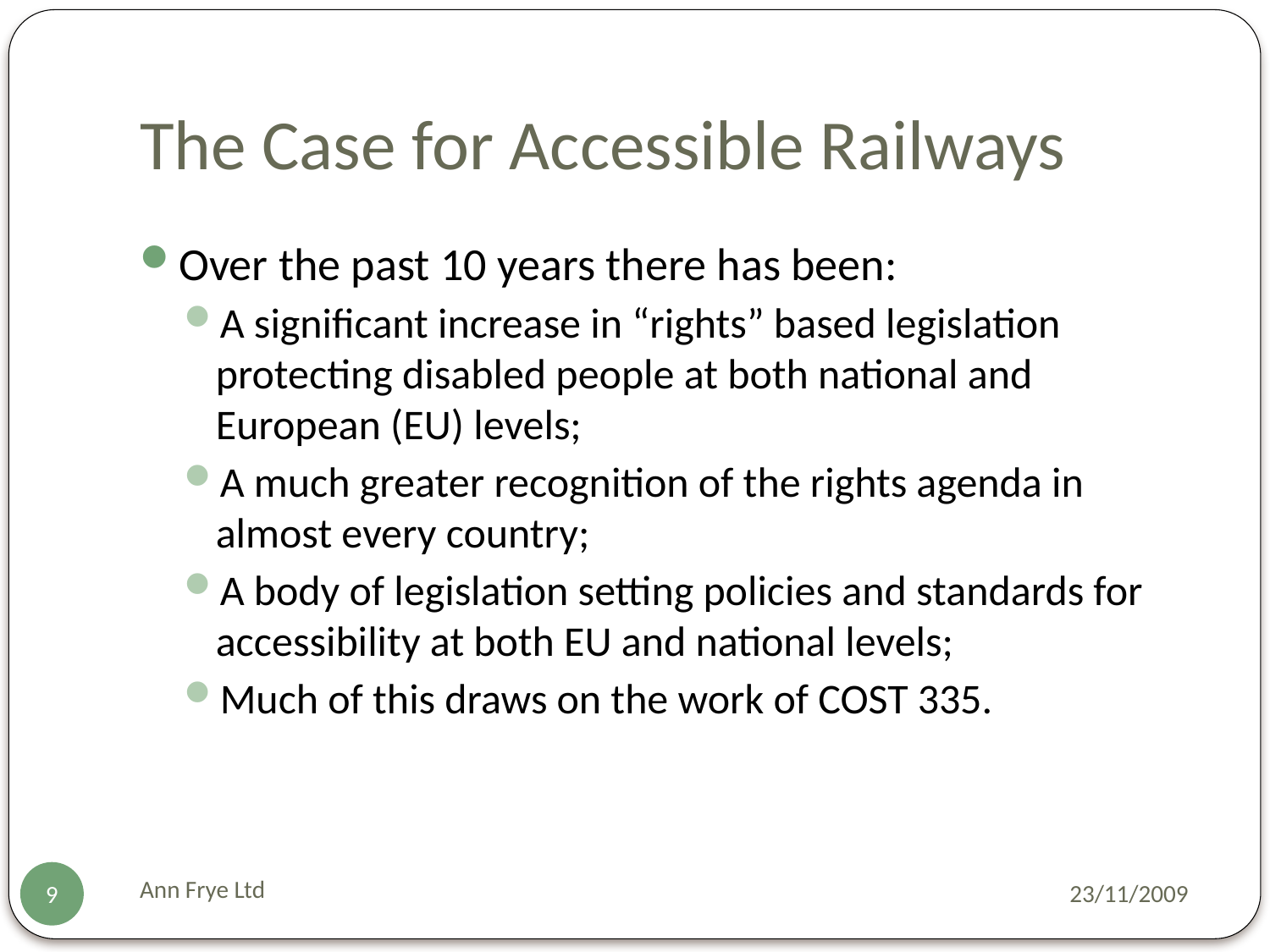

# The Case for Accessible Railways
Over the past 10 years there has been:
A significant increase in “rights” based legislation protecting disabled people at both national and European (EU) levels;
A much greater recognition of the rights agenda in almost every country;
A body of legislation setting policies and standards for  accessibility at both EU and national levels;
Much of this draws on the work of COST 335.
Ann Frye Ltd
23/11/2009
9